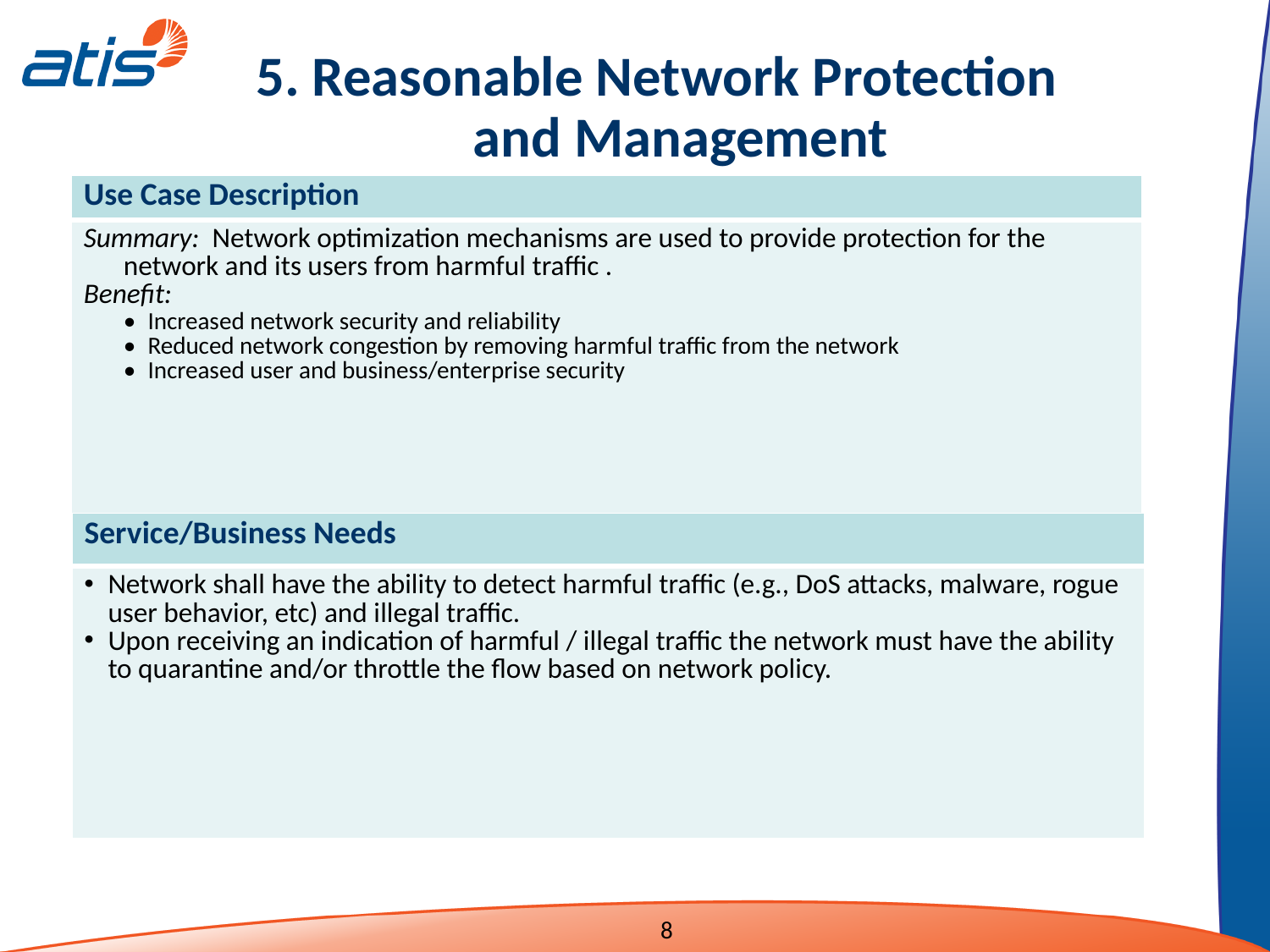

5. Reasonable Network Protection
and Management
| Use Case Description |
| --- |
| Summary: Network optimization mechanisms are used to provide protection for the network and its users from harmful traffic . Benefit: • Increased network security and reliability • Reduced network congestion by removing harmful traffic from the network • Increased user and business/enterprise security |
| Service/Business Needs |
| --- |
| Network shall have the ability to detect harmful traffic (e.g., DoS attacks, malware, rogue user behavior, etc) and illegal traffic. Upon receiving an indication of harmful / illegal traffic the network must have the ability to quarantine and/or throttle the flow based on network policy. |
8